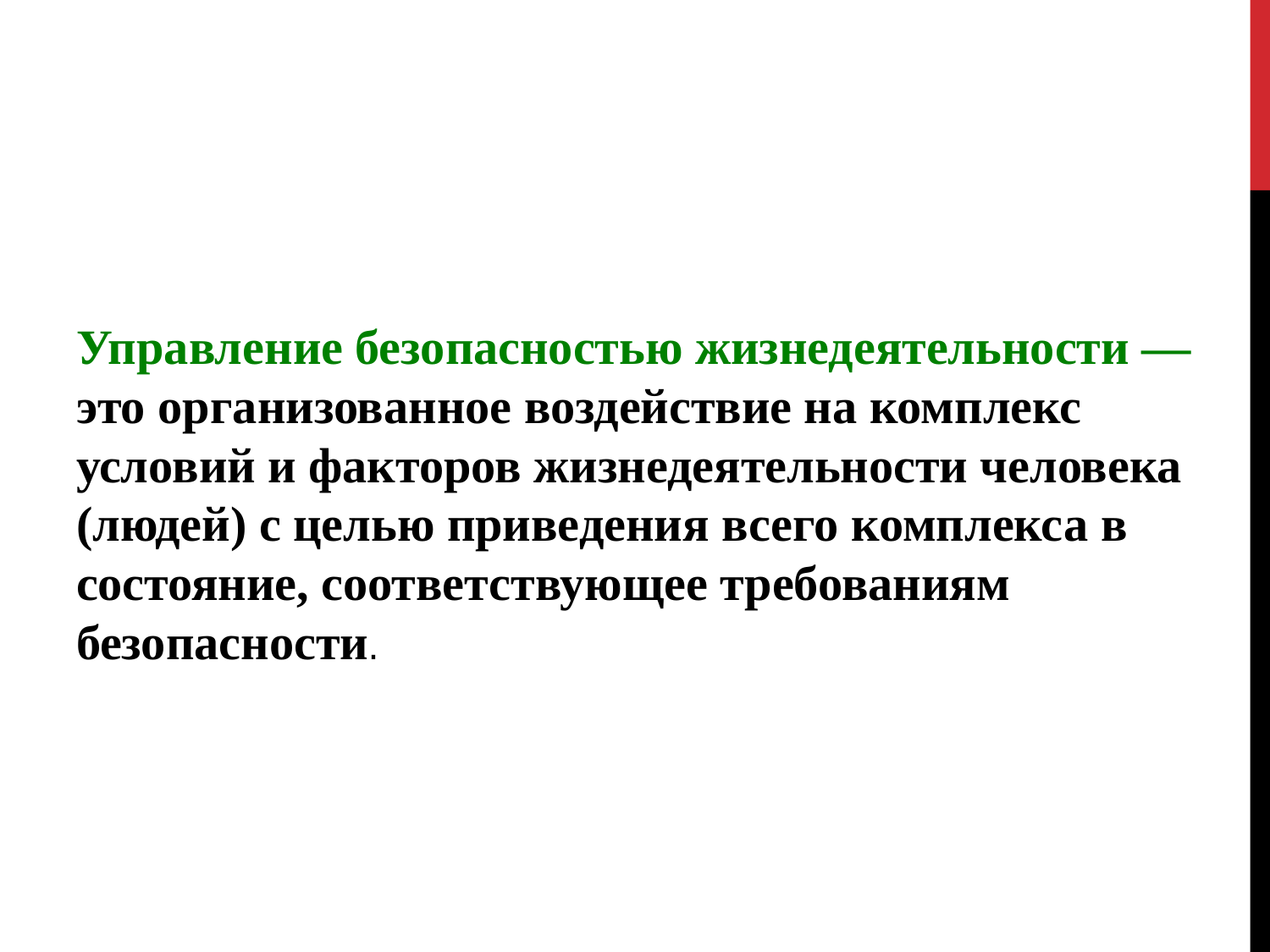

Управление безопасностью жизнедеятельности — это организованное воздействие на комплекс условий и факторов жизнедеятельности человека (людей) с целью приведения всего комплекса в состояние, соответствующее требованиям безопасности.